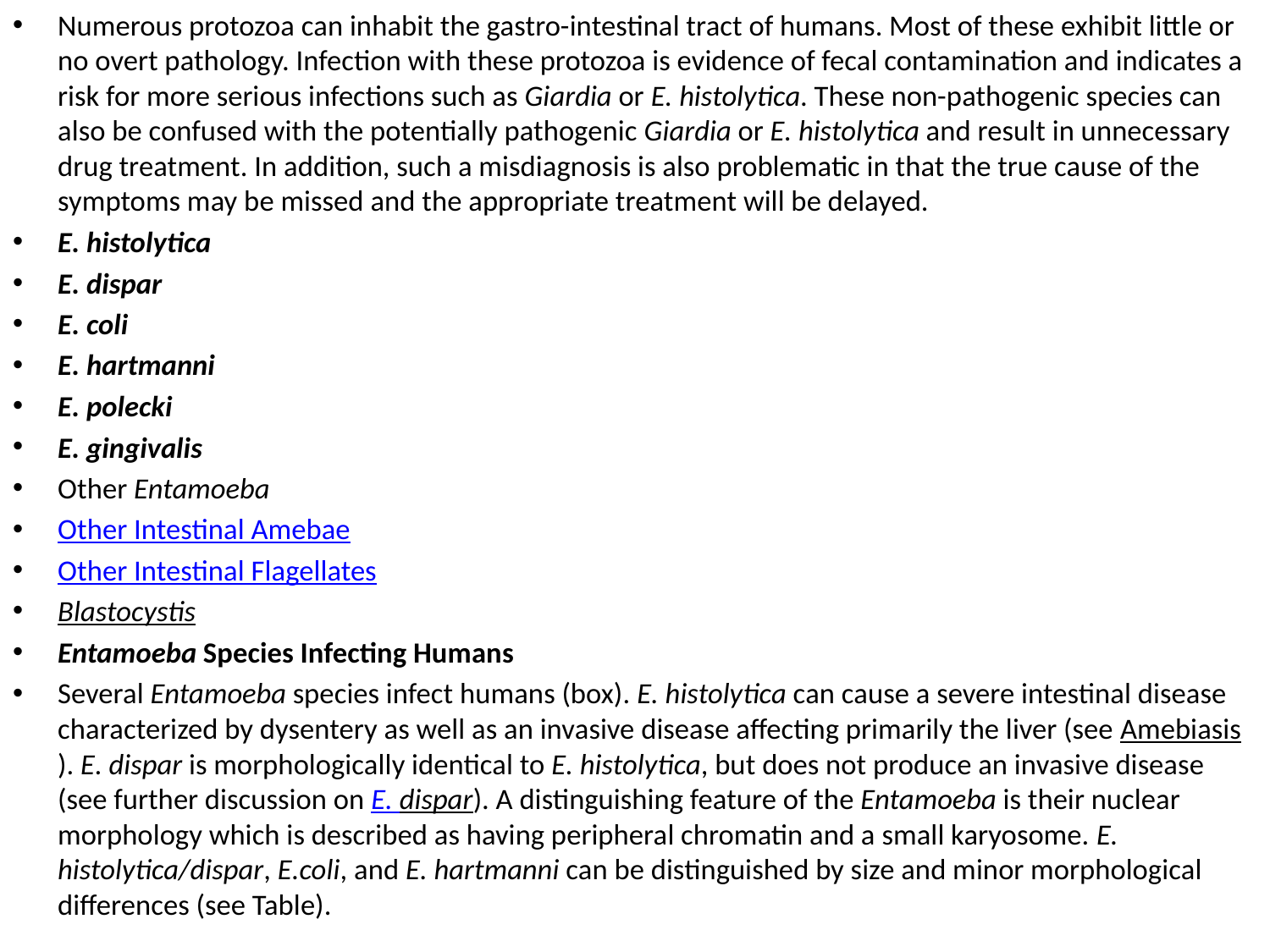

Numerous protozoa can inhabit the gastro-intestinal tract of humans. Most of these exhibit little or no overt pathology. Infection with these protozoa is evidence of fecal contamination and indicates a risk for more serious infections such as Giardia or E. histolytica. These non-pathogenic species can also be confused with the potentially pathogenic Giardia or E. histolytica and result in unnecessary drug treatment. In addition, such a misdiagnosis is also problematic in that the true cause of the symptoms may be missed and the appropriate treatment will be delayed.
E. histolytica
E. dispar
E. coli
E. hartmanni
E. polecki
E. gingivalis
Other Entamoeba
Other Intestinal Amebae
Other Intestinal Flagellates
Blastocystis
Entamoeba Species Infecting Humans
Several Entamoeba species infect humans (box). E. histolytica can cause a severe intestinal disease characterized by dysentery as well as an invasive disease affecting primarily the liver (see Amebiasis). E. dispar is morphologically identical to E. histolytica, but does not produce an invasive disease (see further discussion on E. dispar). A distinguishing feature of the Entamoeba is their nuclear morphology which is described as having peripheral chromatin and a small karyosome. E. histolytica/dispar, E.coli, and E. hartmanni can be distinguished by size and minor morphological differences (see Table).